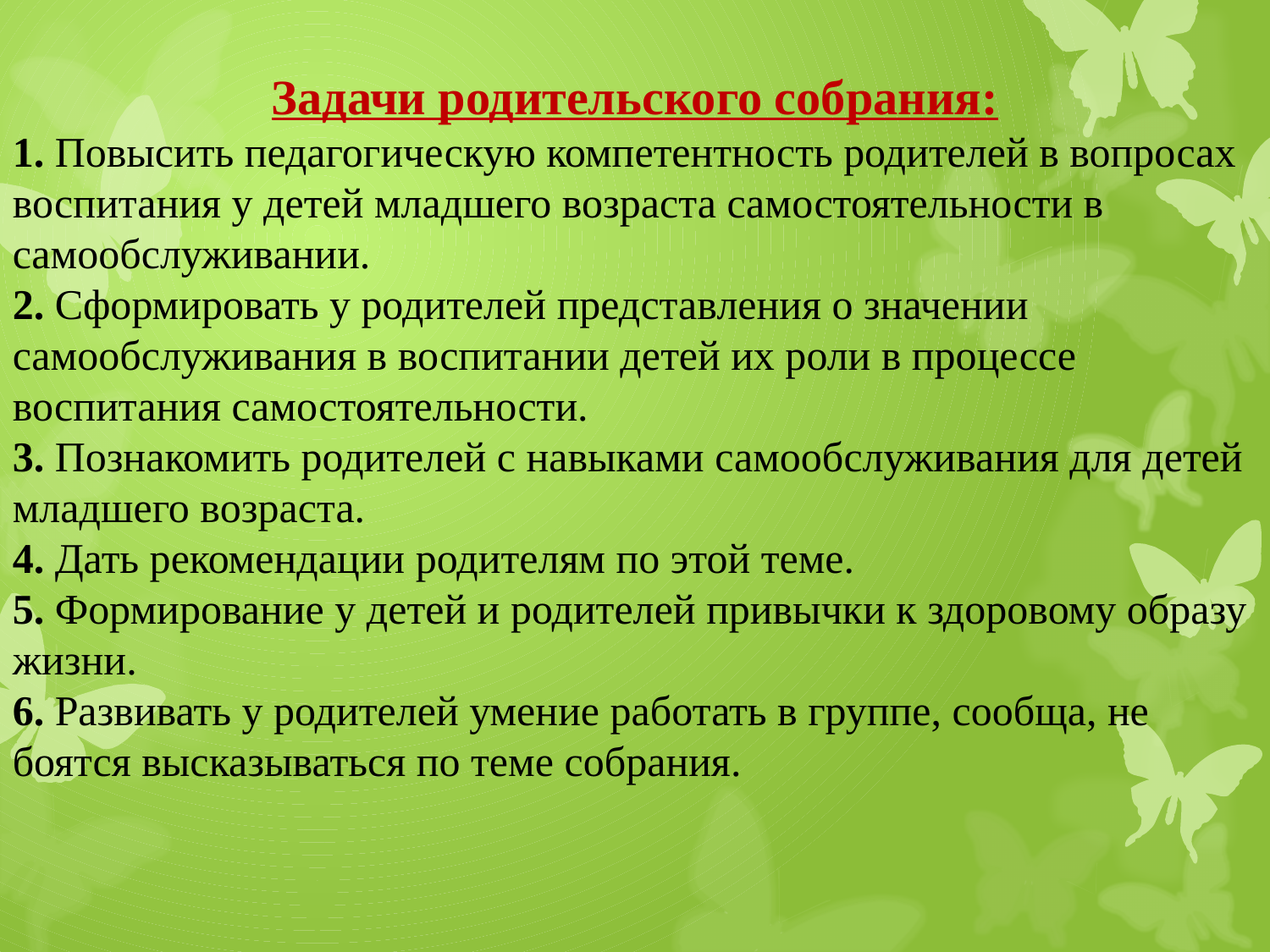

Задачи родительского собрания:
1. Повысить педагогическую компетентность родителей в вопросах воспитания у детей младшего возраста самостоятельности в самообслуживании.
2. Сформировать у родителей представления о значении самообслуживания в воспитании детей их роли в процессе воспитания самостоятельности.
3. Познакомить родителей с навыками самообслуживания для детей младшего возраста.
4. Дать рекомендации родителям по этой теме.
5. Формирование у детей и родителей привычки к здоровому образу жизни.
6. Развивать у родителей умение работать в группе, сообща, не боятся высказываться по теме собрания.